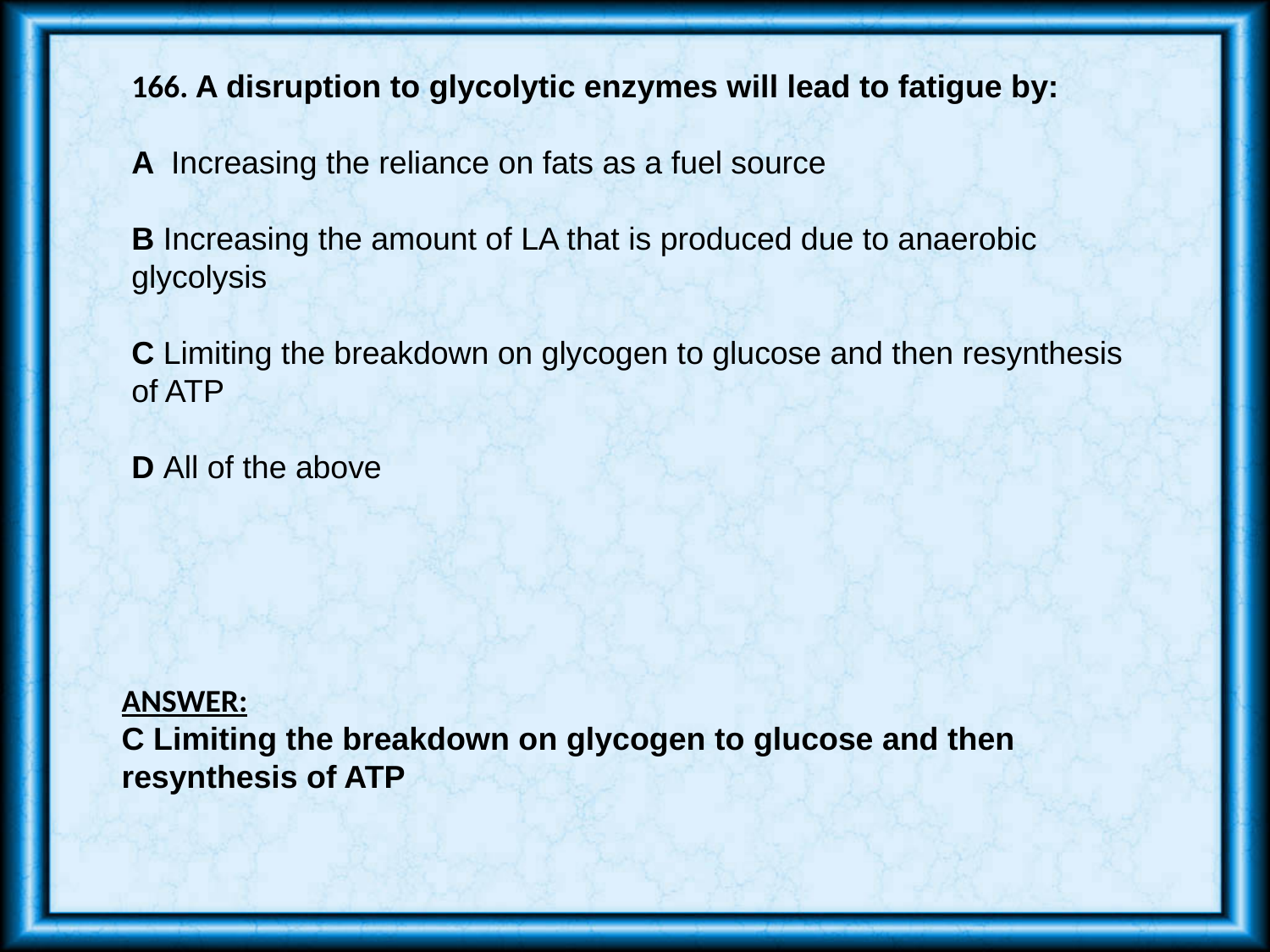

166. A disruption to glycolytic enzymes will lead to fatigue by:

A  Increasing the reliance on fats as a fuel source

B Increasing the amount of LA that is produced due to anaerobic glycolysis

C Limiting the breakdown on glycogen to glucose and then resynthesis of ATP

D All of the above

ANSWER:
C Limiting the breakdown on glycogen to glucose and then resynthesis of ATP